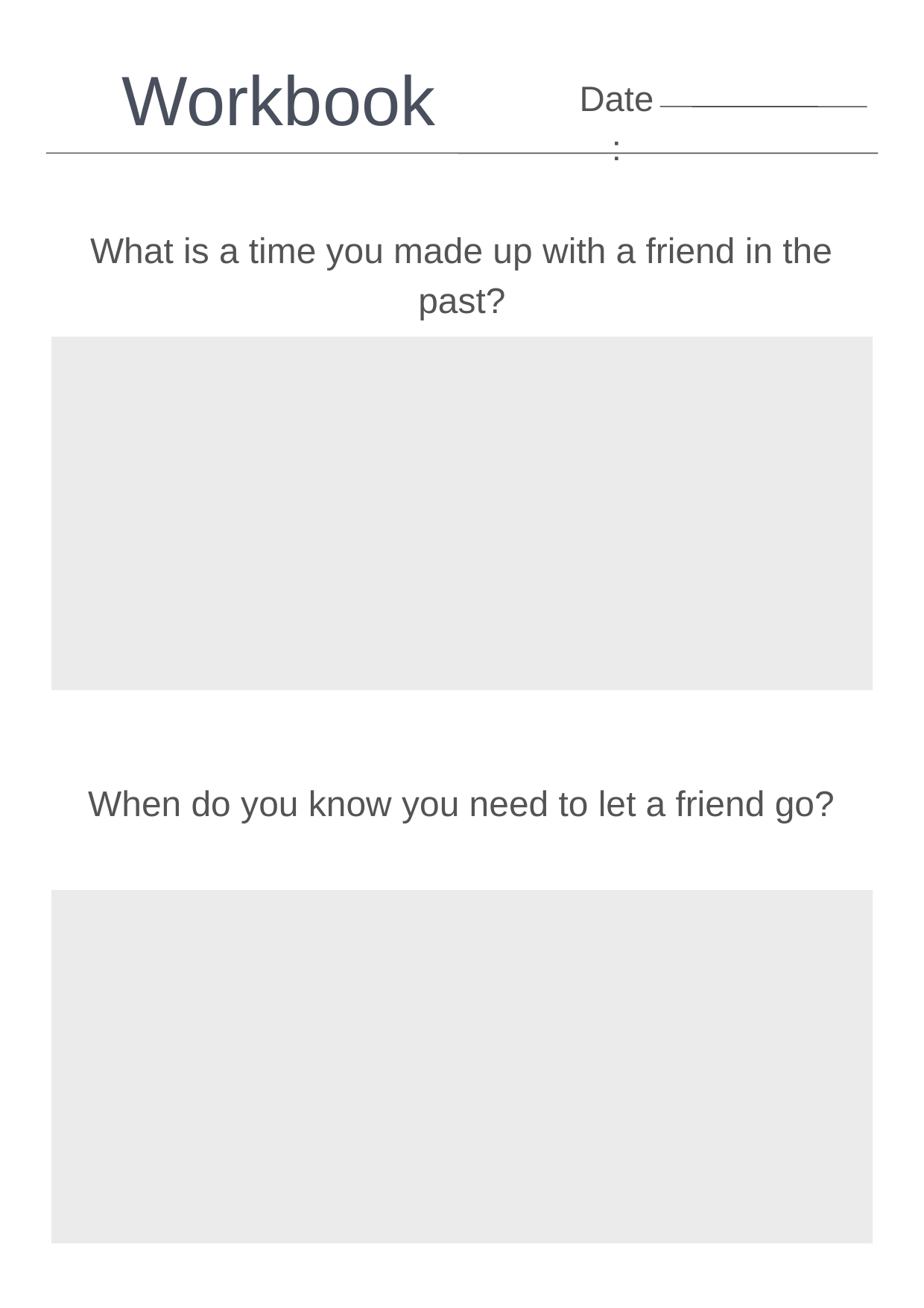

Workbook
Date:

What is a time you made up with a friend in the past?

When do you know you need to let a friend go?